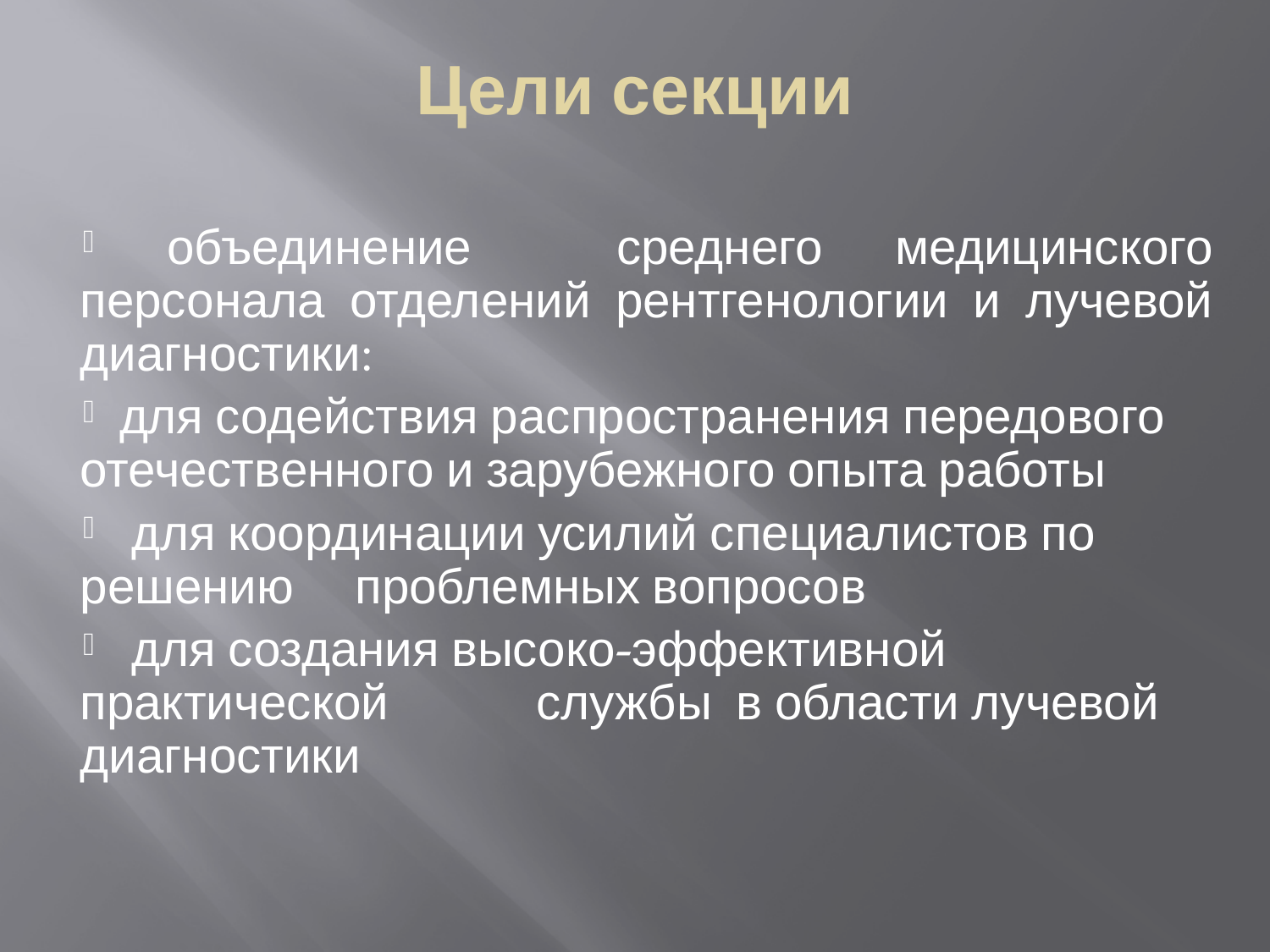

# Цели секции

 объединение  среднего медицинского персонала отделений рентгенологии и лучевой диагностики:
  для содействия распространения передового   отечественного и зарубежного опыта работы
   для координации усилий специалистов по решению     проблемных вопросов
   для создания высоко-эффективной практической            службы  в области лучевой диагностики